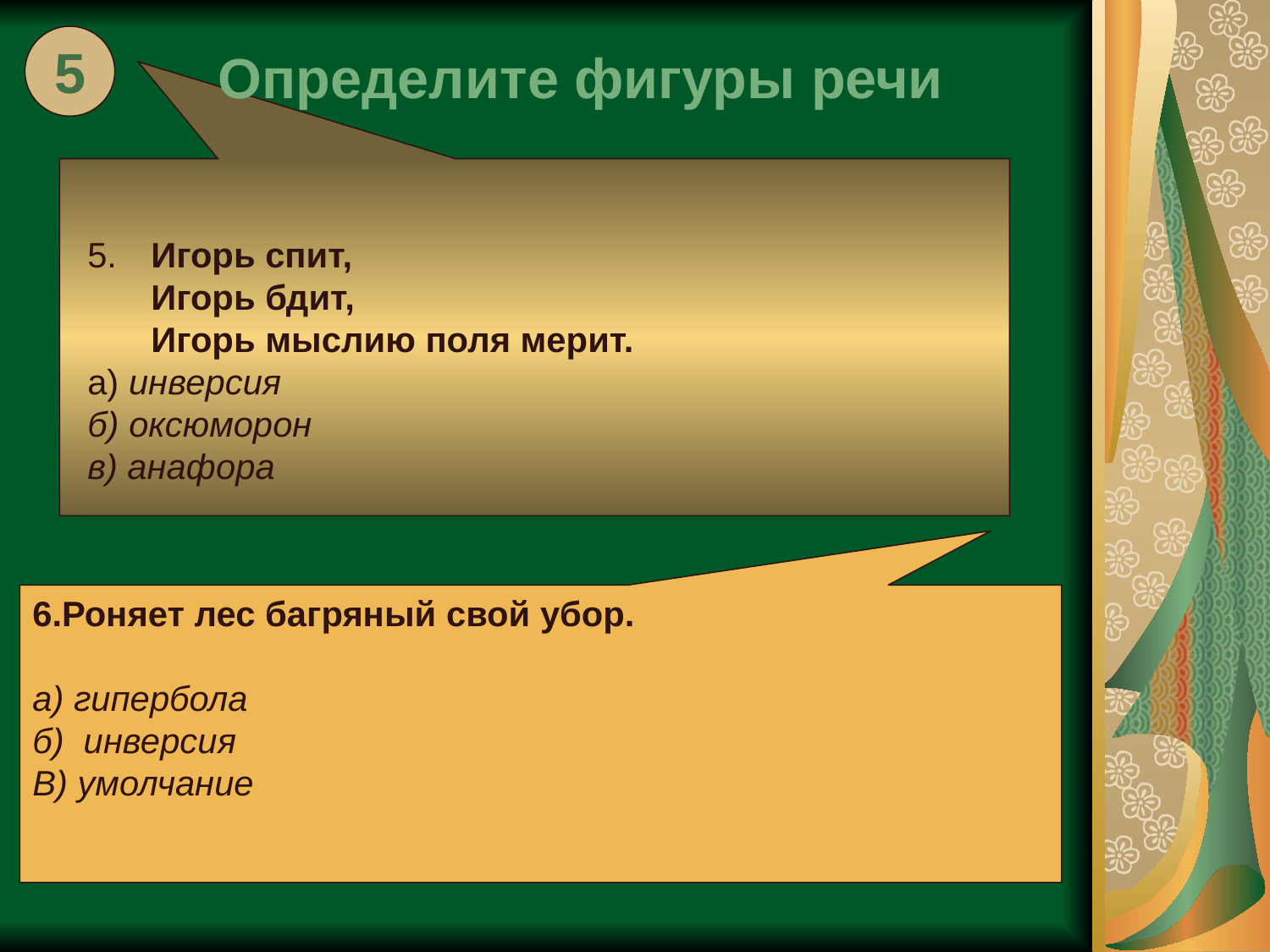

5
Определите фигуры речи

5. 	Игорь спит,
	Игорь бдит,
	Игорь мыслию поля мерит.
а) инверсия
б) оксюморон
в) анафора
6.Роняет лес багряный свой убор.

а) гипербола
б)  инверсия
В) умолчание